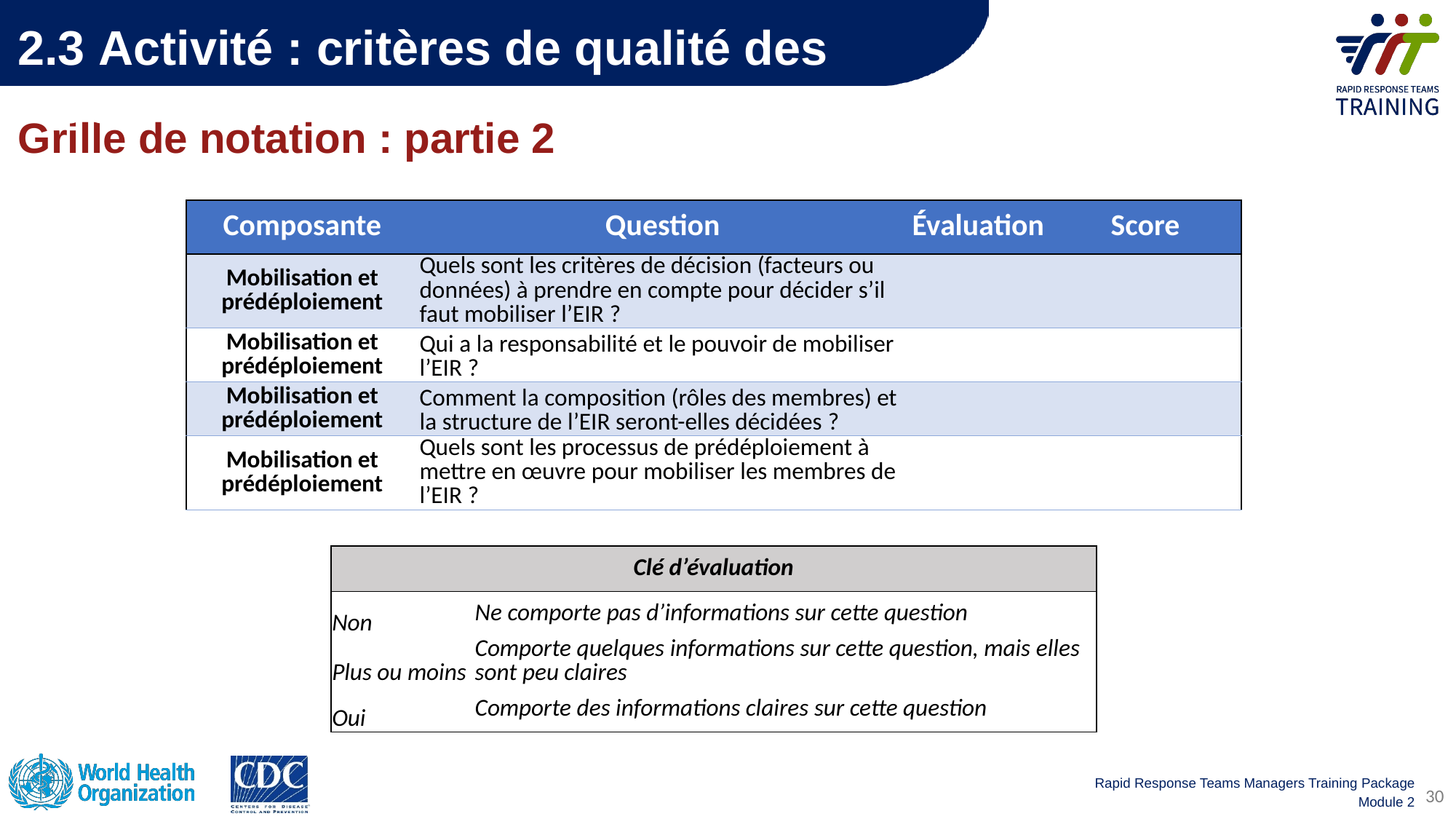

2.3 Activité : critères de qualité des POS
# Grille de notation : partie 2
| Composante | Question | Évaluation | Score |
| --- | --- | --- | --- |
| Mobilisation et prédéploiement | Quels sont les critères de décision (facteurs ou données) à prendre en compte pour décider s’il faut mobiliser l’EIR ? |  |  |
| Mobilisation et prédéploiement | Qui a la responsabilité et le pouvoir de mobiliser l’EIR ? |  |  |
| Mobilisation et prédéploiement | Comment la composition (rôles des membres) et la structure de l’EIR seront-elles décidées ? |  |  |
| Mobilisation et prédéploiement | Quels sont les processus de prédéploiement à mettre en œuvre pour mobiliser les membres de l’EIR ? |  |  |
| Clé d’évaluation |  |
| --- | --- |
| Non | Ne comporte pas d’informations sur cette question |
| Plus ou moins | Comporte quelques informations sur cette question, mais elles sont peu claires |
| Oui | Comporte des informations claires sur cette question |
30